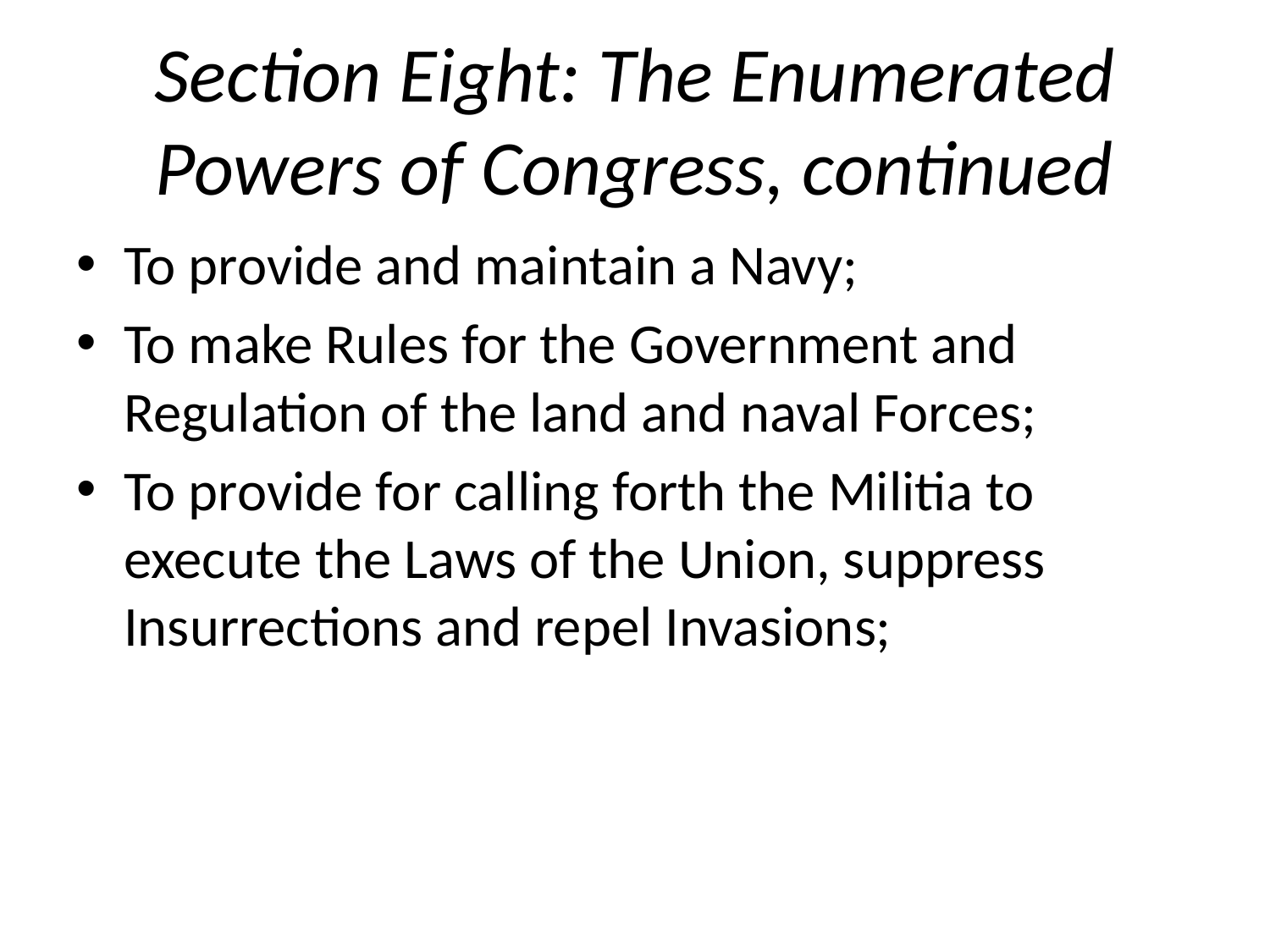

# Section Eight: The Enumerated Powers of Congress, continued
To provide and maintain a Navy;
To make Rules for the Government and Regulation of the land and naval Forces;
To provide for calling forth the Militia to execute the Laws of the Union, suppress Insurrections and repel Invasions;